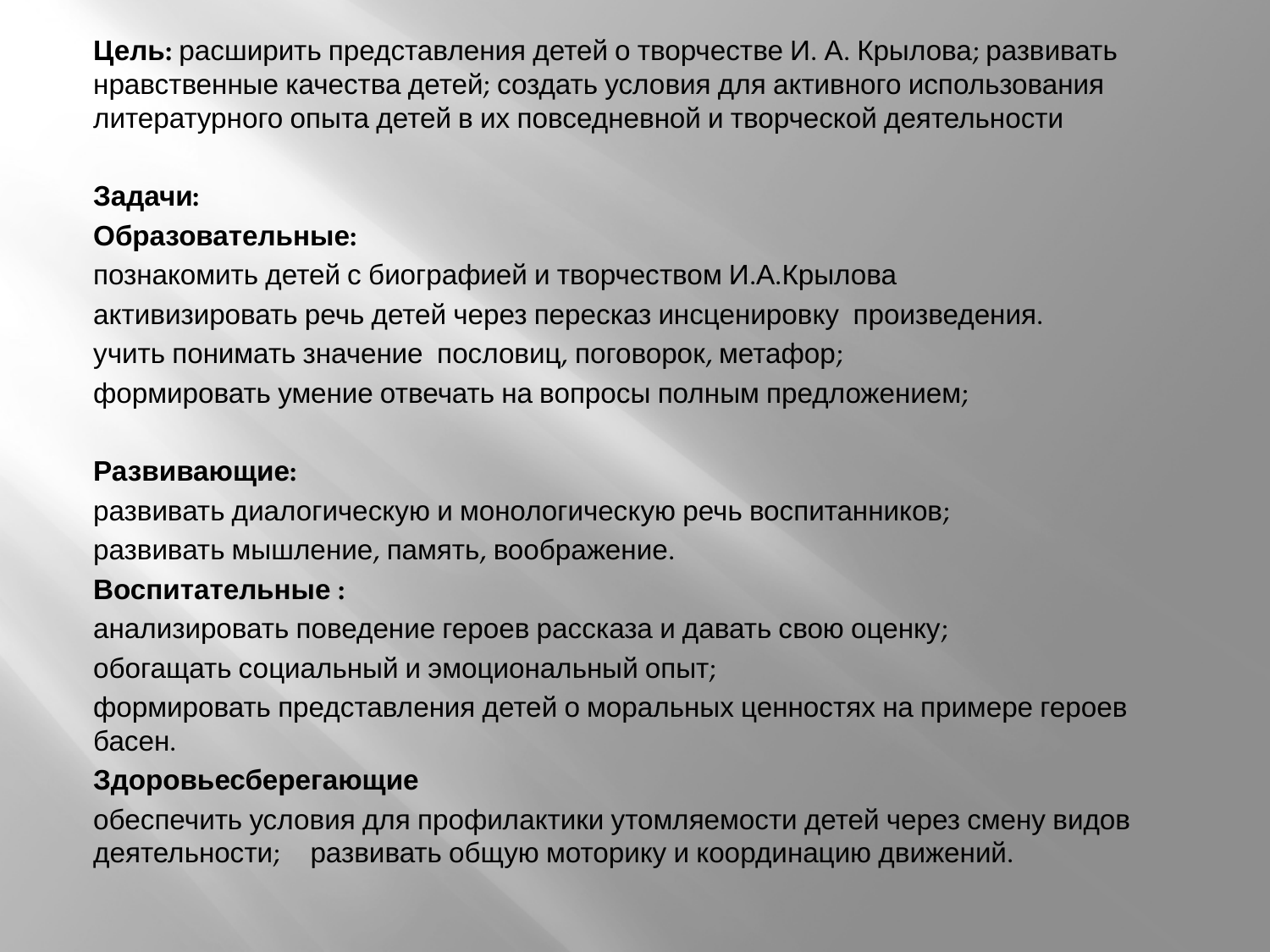

Цель: расширить представления детей о творчестве И. А. Крылова; развивать нравственные качества детей; создать условия для активного использования литературного опыта детей в их повседневной и творческой деятельности

Задачи:
Образовательные:
познакомить детей с биографией и творчеством И.А.Крылова
активизировать речь детей через пересказ инсценировку  произведения.
учить понимать значение  пословиц, поговорок, метафор;
формировать умение отвечать на вопросы полным предложением;

Развивающие:
развивать диалогическую и монологическую речь воспитанников;
развивать мышление, память, воображение.
Воспитательные :
анализировать поведение героев рассказа и давать свою оценку;
обогащать социальный и эмоциональный опыт;
формировать представления детей о моральных ценностях на примере героев басен.
Здоровьесберегающие
обеспечить условия для профилактики утомляемости детей через смену видов  деятельности;	развивать общую моторику и координацию движений.